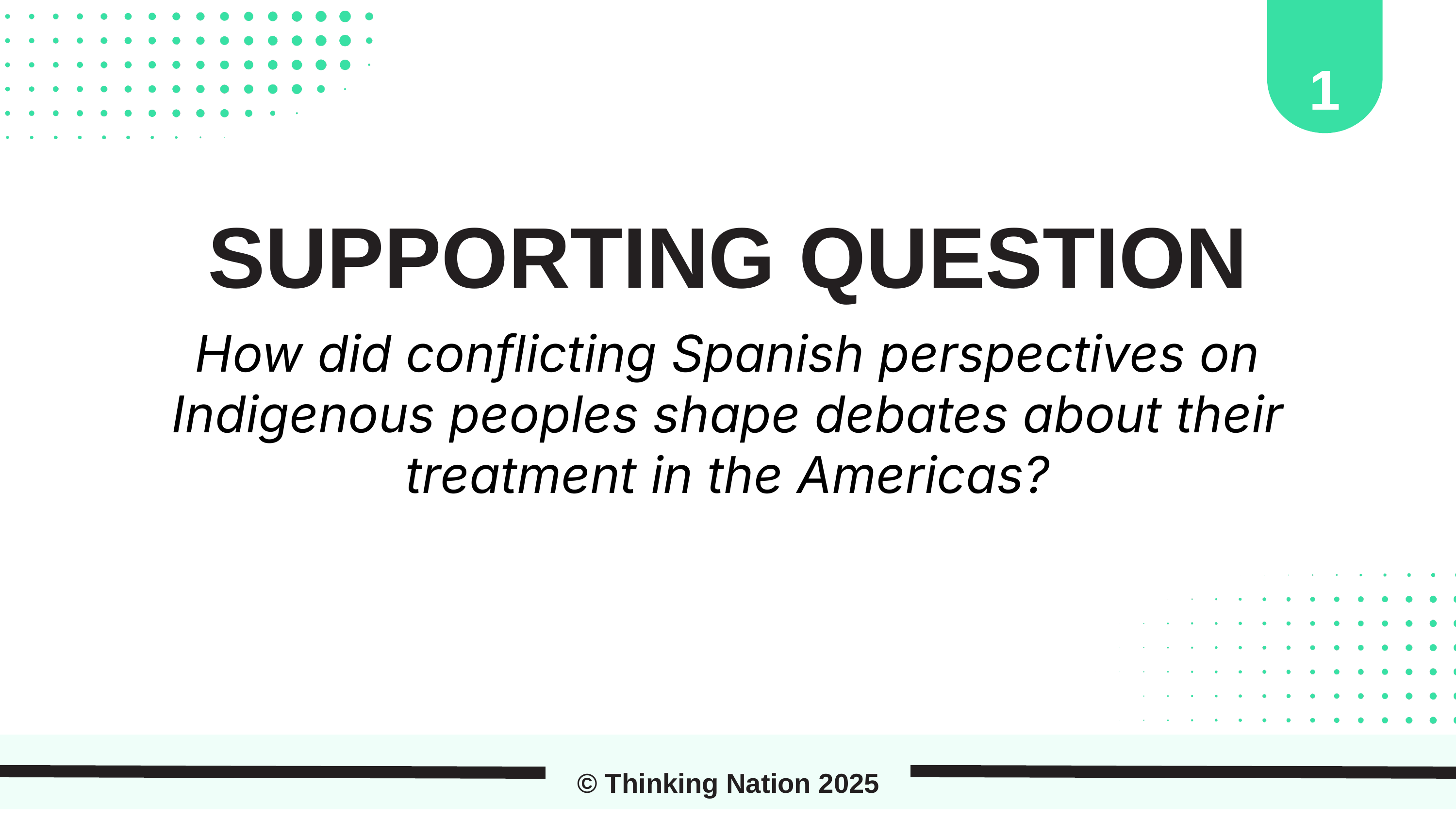

1
SUPPORTING QUESTION
How did conflicting Spanish perspectives on Indigenous peoples shape debates about their treatment in the Americas?

© Thinking Nation 2025